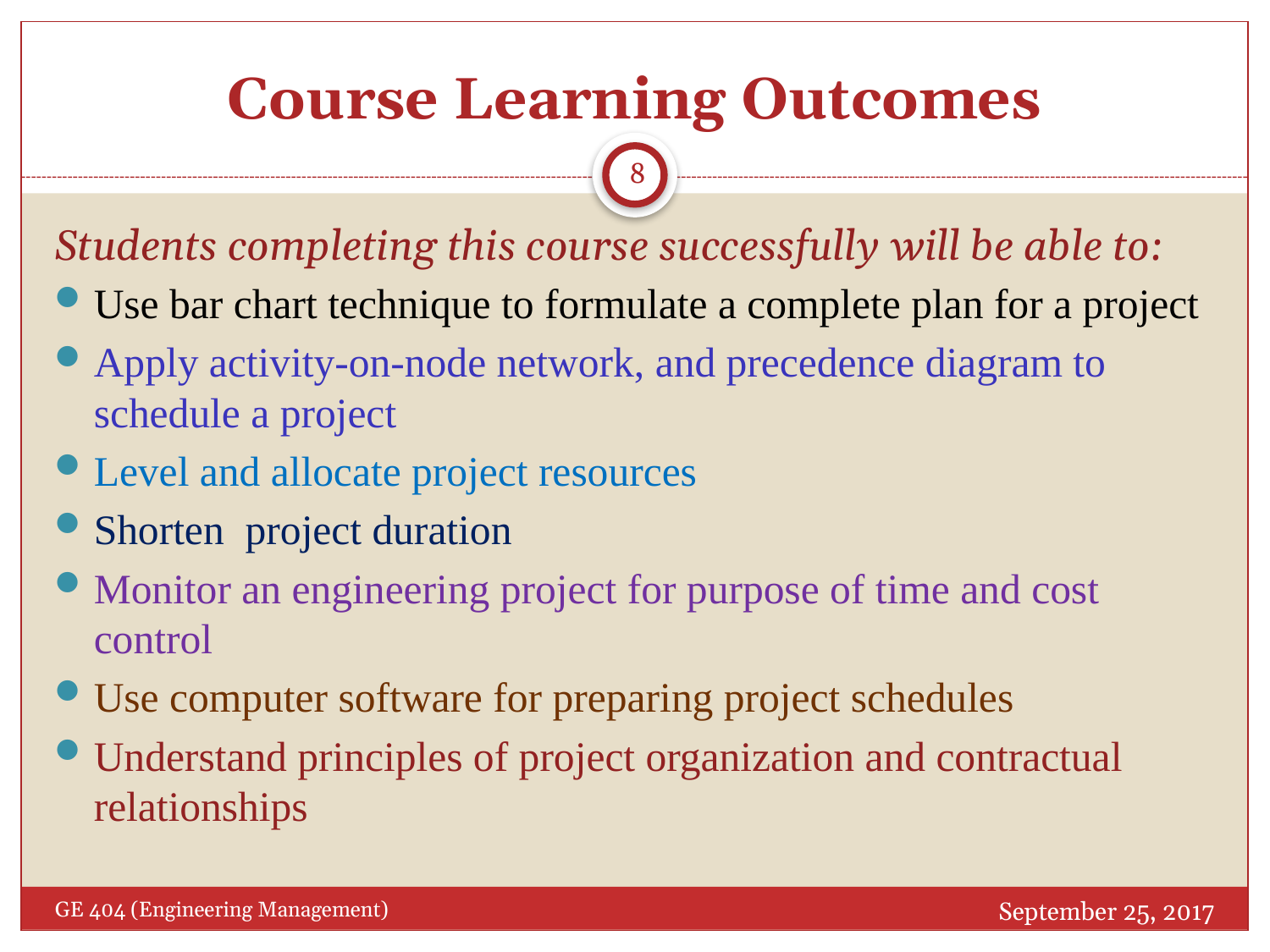

# Course Learning Outcomes
8
Students completing this course successfully will be able to:
Use bar chart technique to formulate a complete plan for a project
Apply activity-on-node network, and precedence diagram to schedule a project
Level and allocate project resources
Shorten  project duration
Monitor an engineering project for purpose of time and cost control
Use computer software for preparing project schedules
Understand principles of project organization and contractual relationships
September 25, 2017
GE 404 (Engineering Management)